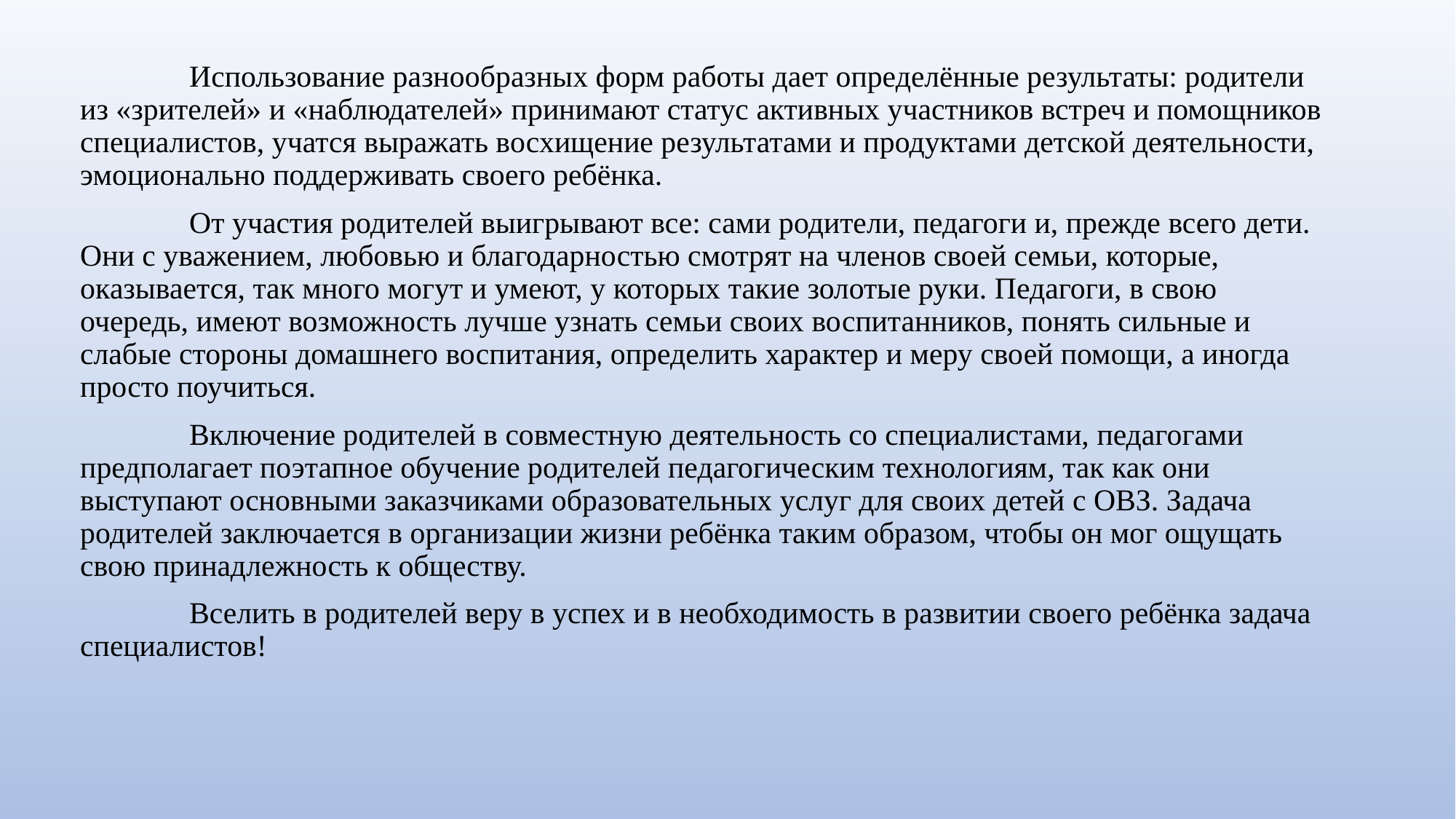

Использование разнообразных форм работы дает определённые результаты: родители из «зрителей» и «наблюдателей» принимают статус активных участников встреч и помощников специалистов, учатся выражать восхищение результатами и продуктами детской деятельности, эмоционально поддерживать своего ребёнка.
	От участия родителей выигрывают все: сами родители, педагоги и, прежде всего дети. Они с уважением, любовью и благодарностью смотрят на членов своей семьи, которые, оказывается, так много могут и умеют, у которых такие золотые руки. Педагоги, в свою очередь, имеют возможность лучше узнать семьи своих воспитанников, понять сильные и слабые стороны домашнего воспитания, определить характер и меру своей помощи, а иногда просто поучиться.
	Включение родителей в совместную деятельность со специалистами, педагогами предполагает поэтапное обучение родителей педагогическим технологиям, так как они выступают основными заказчиками образовательных услуг для своих детей с ОВЗ. Задача родителей заключается в организации жизни ребёнка таким образом, чтобы он мог ощущать свою принадлежность к обществу.
	Вселить в родителей веру в успех и в необходимость в развитии своего ребёнка задача специалистов!